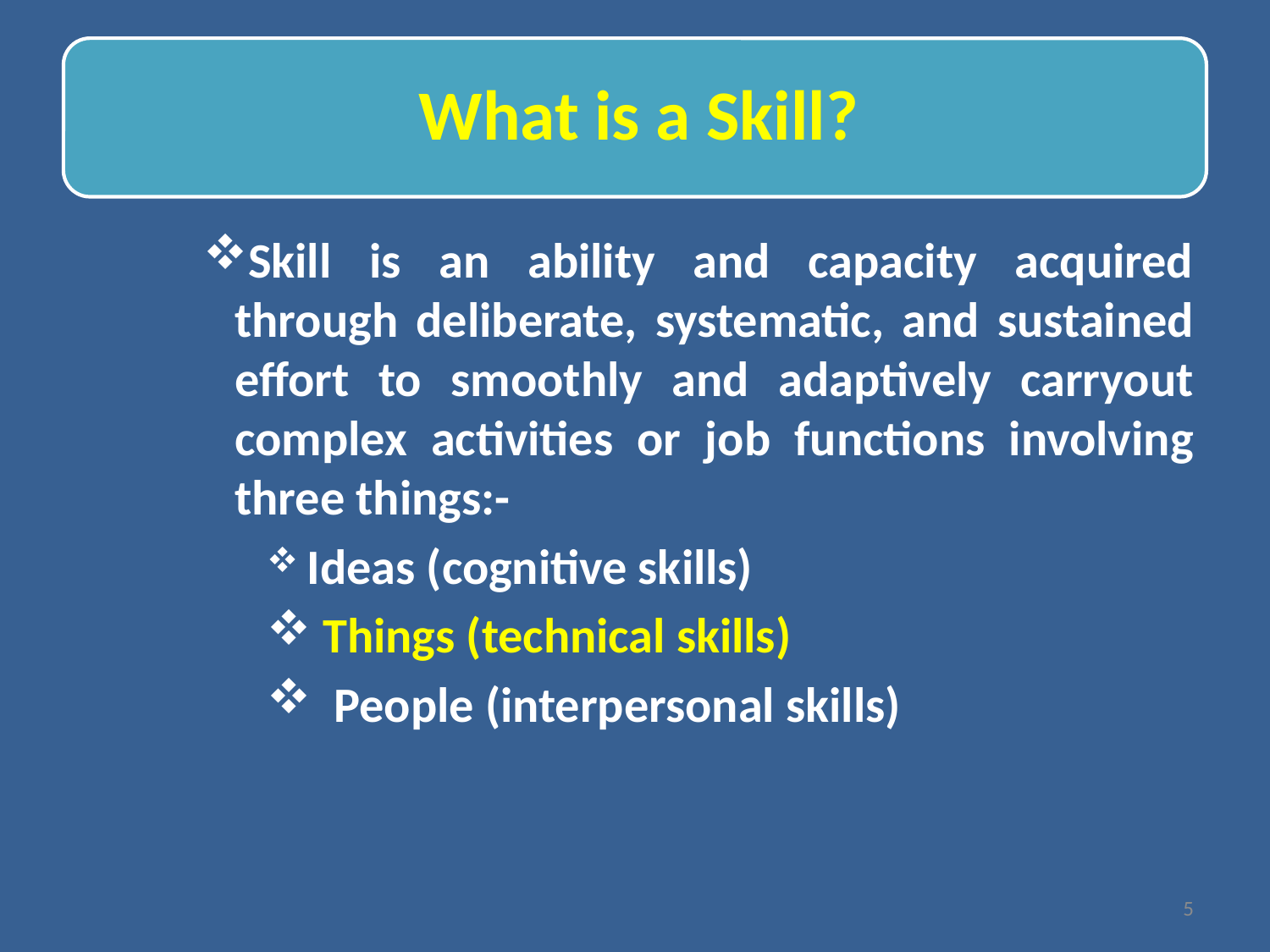

What is a Skill?
Skill is an ability and capacity acquired through deliberate, systematic, and sustained effort to smoothly and adaptively carryout complex activities or job functions involving three things:-
 Ideas (cognitive skills)
 Things (technical skills)
  People (interpersonal skills)
5